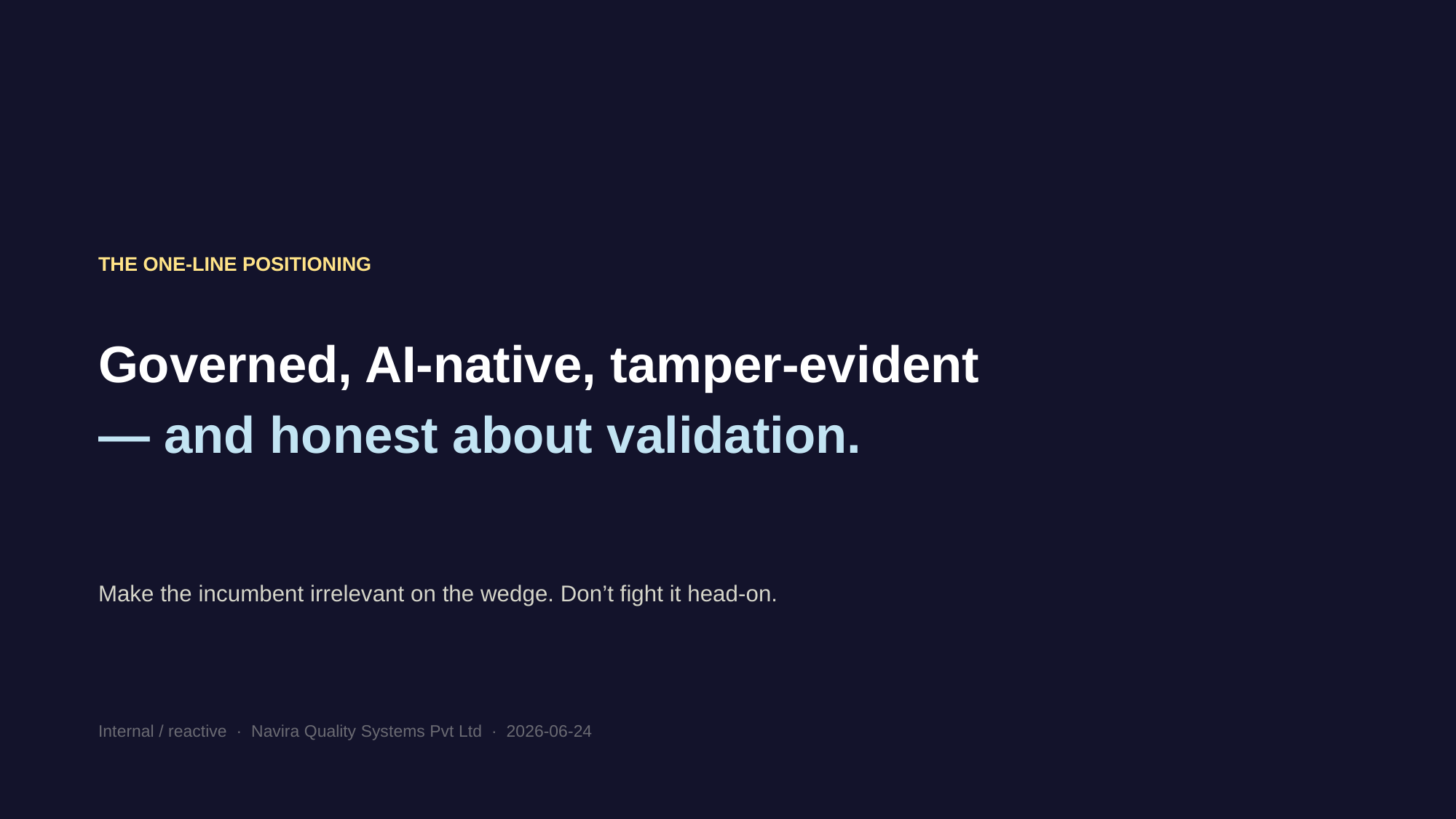

THE ONE-LINE POSITIONING
Governed, AI-native, tamper-evident
— and honest about validation.
Make the incumbent irrelevant on the wedge. Don’t fight it head-on.
Internal / reactive  ·  Navira Quality Systems Pvt Ltd  ·  2026-06-24